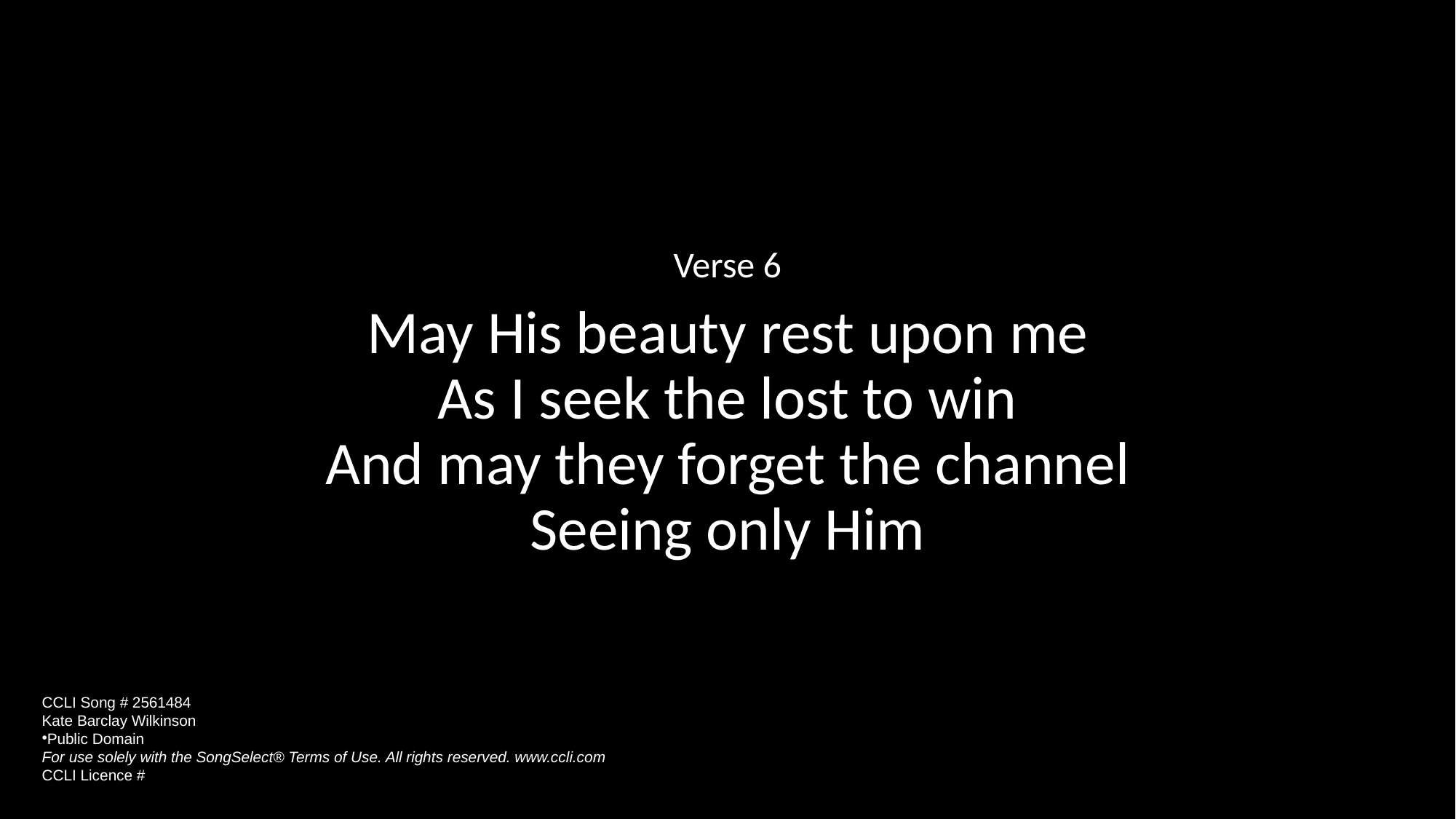

Verse 6
May His beauty rest upon me
As I seek the lost to win
And may they forget the channel
Seeing only Him
CCLI Song # 2561484
Kate Barclay Wilkinson
Public Domain
For use solely with the SongSelect® Terms of Use. All rights reserved. www.ccli.com
CCLI Licence #